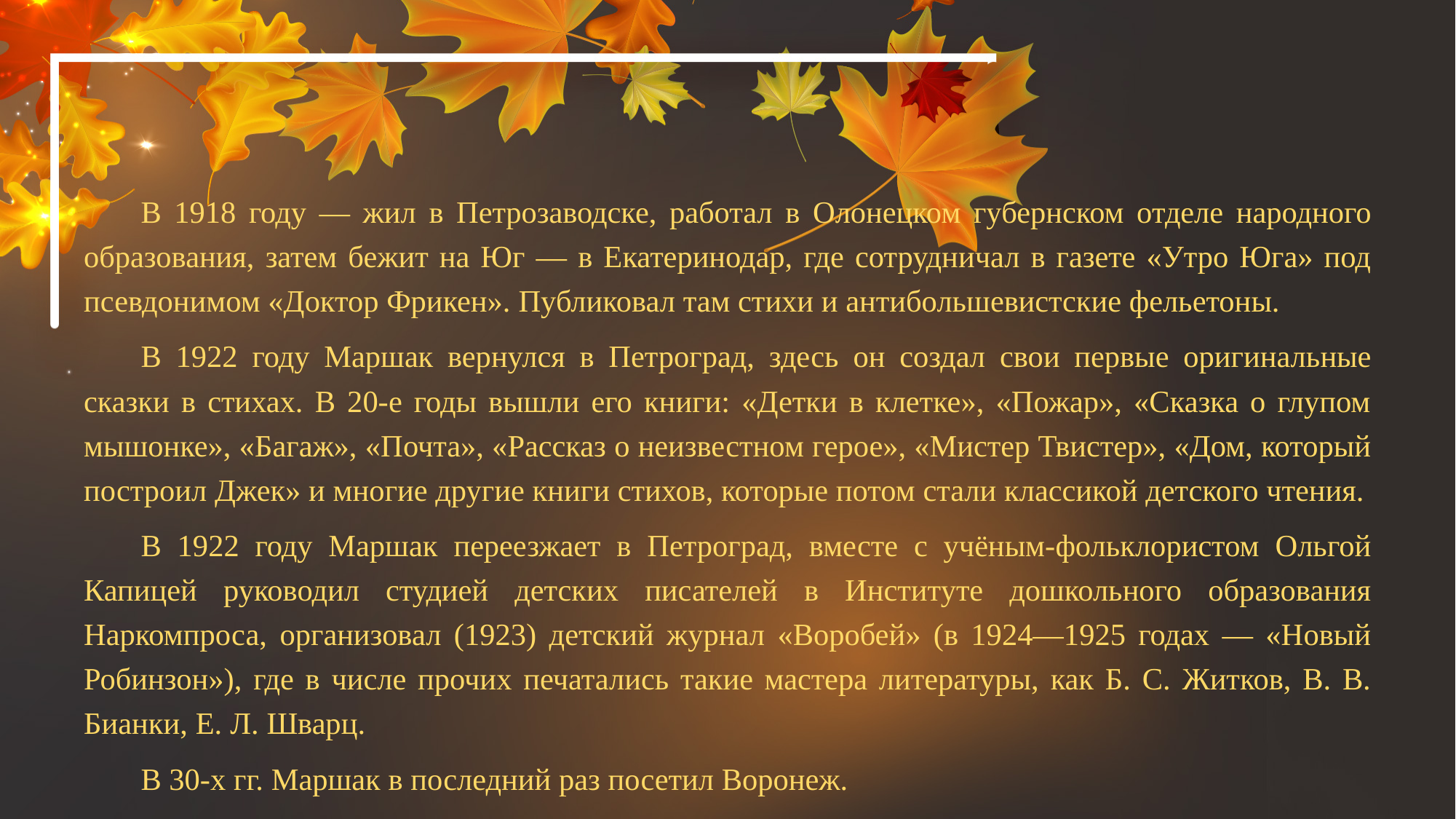

В 1918 году — жил в Петрозаводске, работал в Олонецком губернском отделе народного образования, затем бежит на Юг — в Екатеринодар, где сотрудничал в газете «Утро Юга» под псевдонимом «Доктор Фрикен». Публиковал там стихи и антибольшевистские фельетоны.
В 1922 году Маршак вернулся в Петроград, здесь он создал свои первые оригинальные сказки в стихах. В 20-е годы вышли его книги: «Детки в клетке», «Пожар», «Сказка о глупом мышонке», «Багаж», «Почта», «Рассказ о неизвестном герое», «Мистер Твистер», «Дом, который построил Джек» и многие другие книги стихов, которые потом стали классикой детского чтения.
В 1922 году Маршак переезжает в Петроград, вместе с учёным-фольклористом Ольгой Капицей руководил студией детских писателей в Институте дошкольного образования Наркомпроса, организовал (1923) детский журнал «Воробей» (в 1924—1925 годах — «Новый Робинзон»), где в числе прочих печатались такие мастера литературы, как Б. С. Житков, В. В. Бианки, Е. Л. Шварц.
В 30-х гг. Маршак в последний раз посетил Воронеж.